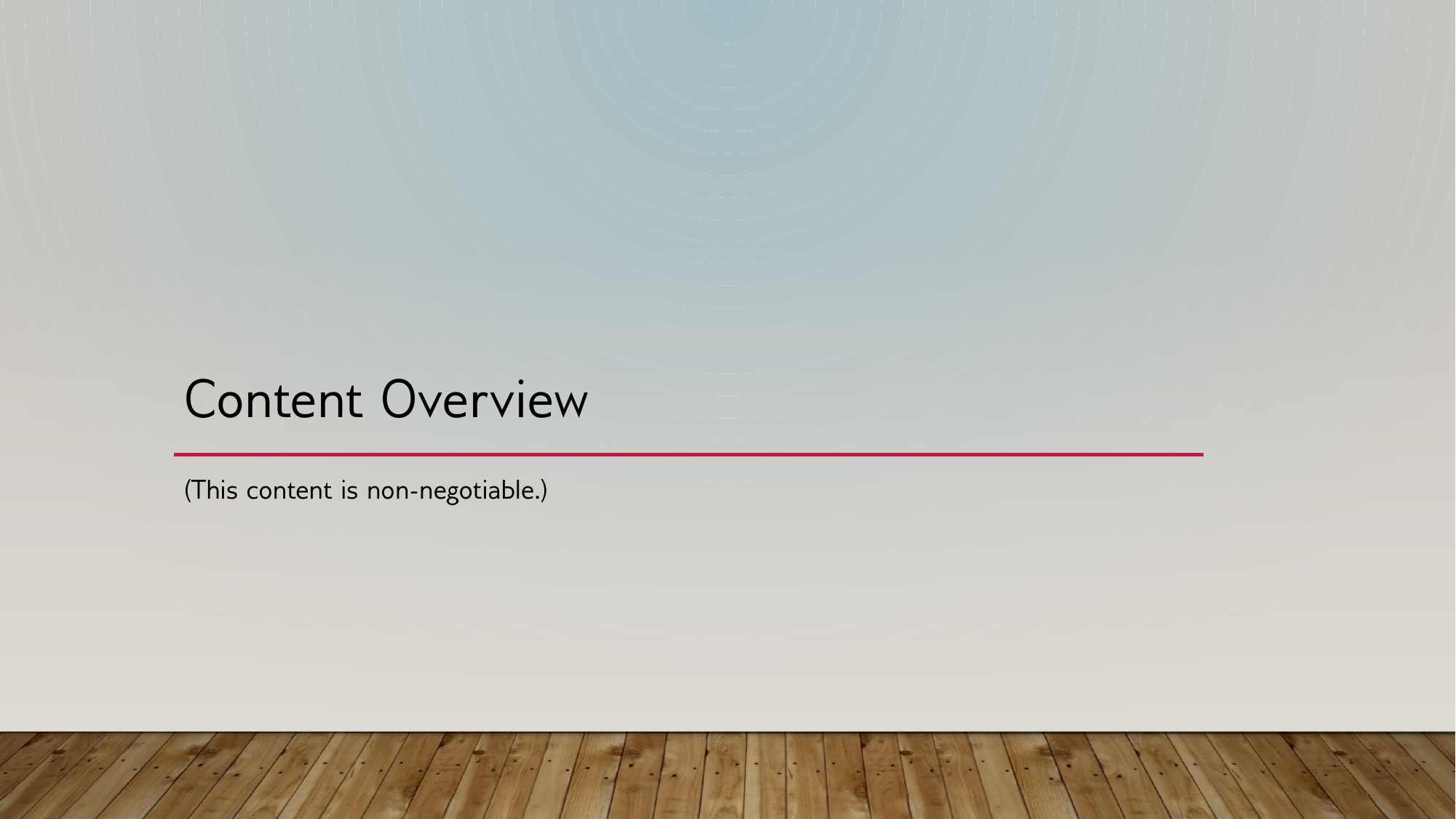

# Content Overview
(This content is non-negotiable.)